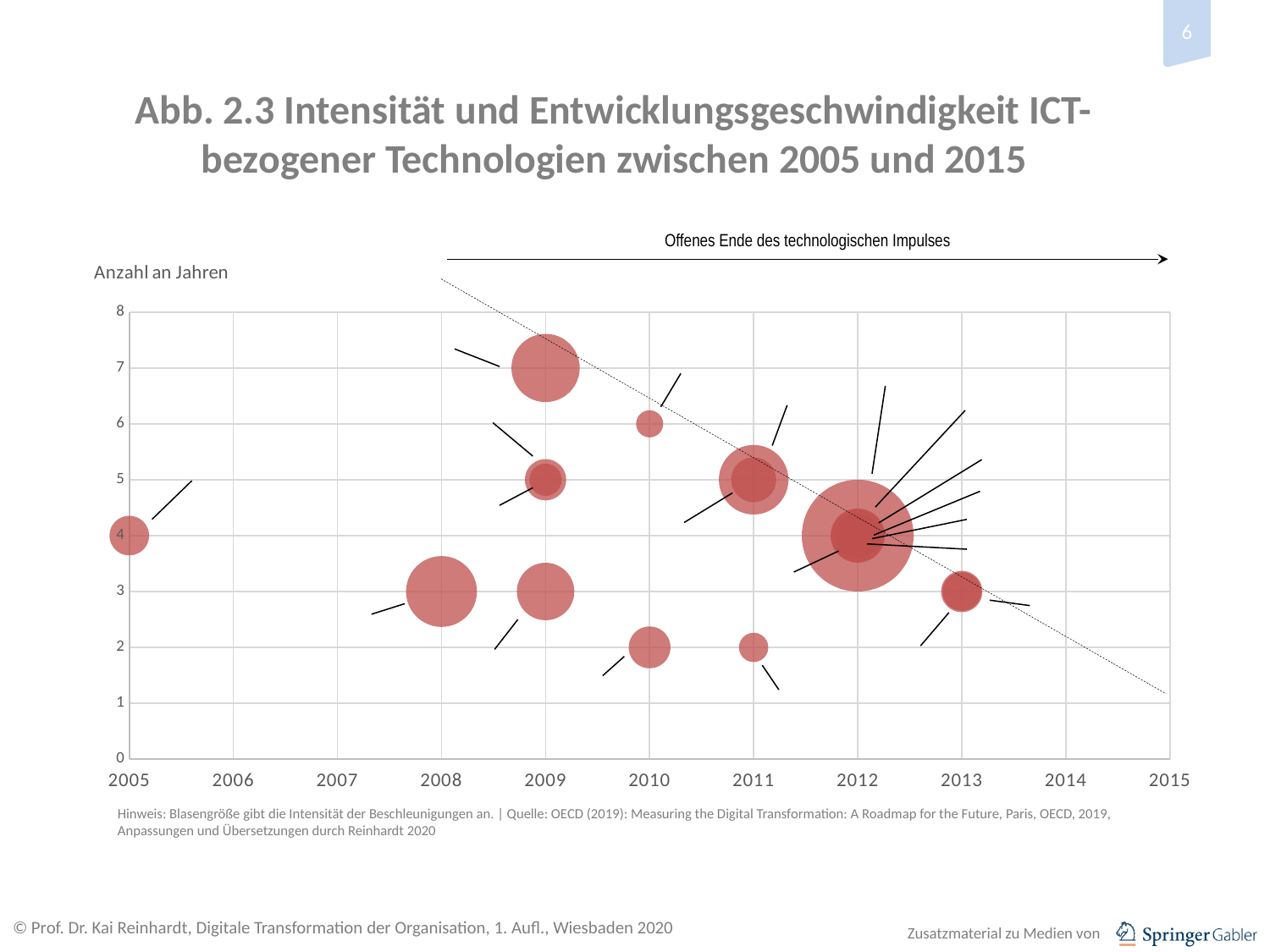

# Abb. 2.3 Intensität und Entwicklungsgeschwindigkeit ICT-bezogener Technologien zwischen 2005 und 2015
Offenes Ende des technologischen Impulses

### Chart

| Category | International Patent Classification (IPC) Code |
|---|---|
Hinweis: Blasengröße gibt die Intensität der Beschleunigungen an. | Quelle: OECD (2019): Measuring the Digital Transformation: A Roadmap for the Future, Paris, OECD, 2019, Anpassungen und Übersetzungen durch Reinhardt 2020
© Prof. Dr. Kai Reinhardt, Digitale Transformation der Organisation, 1. Aufl., Wiesbaden 2020